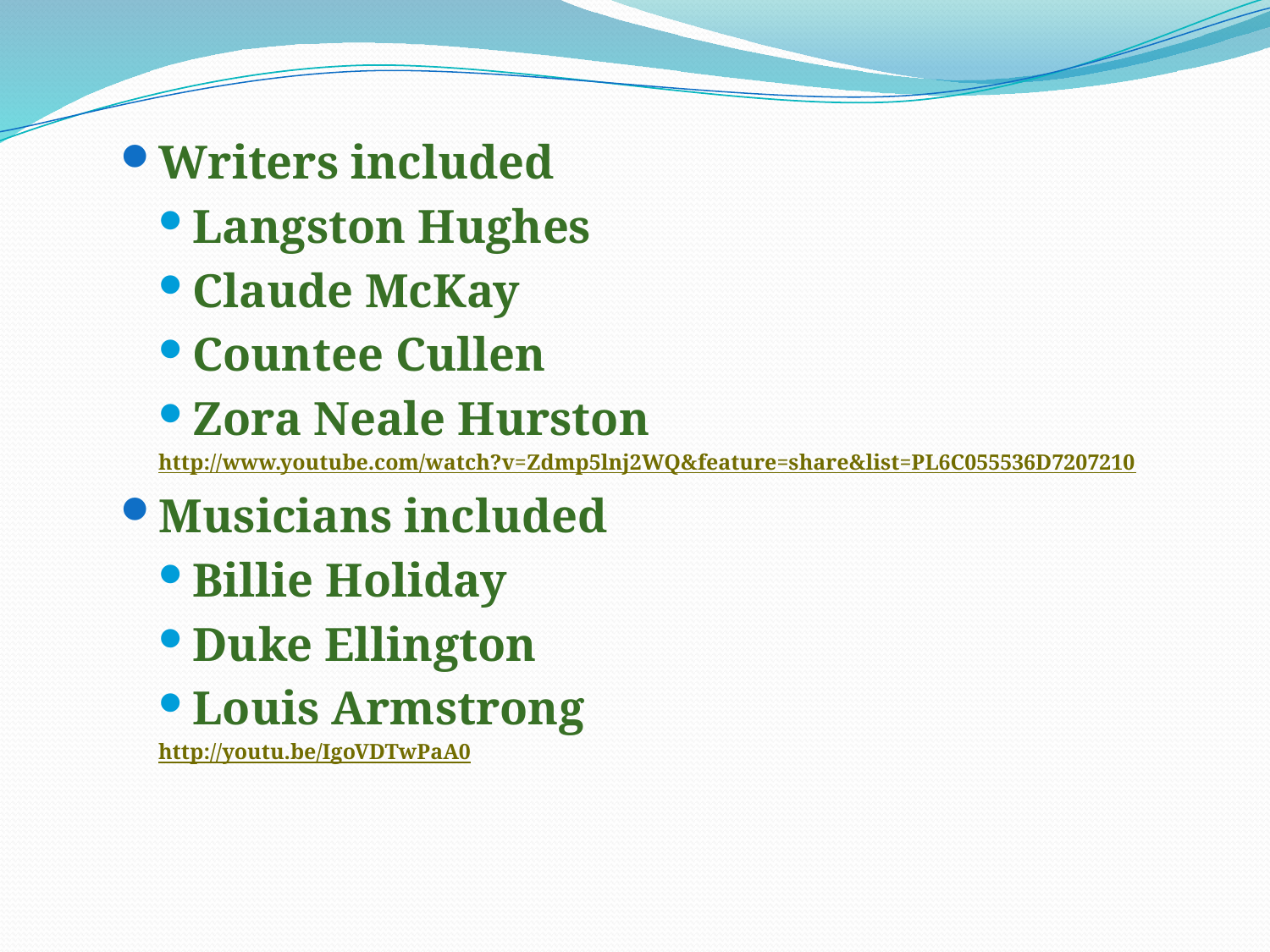

Writers included
Langston Hughes
Claude McKay
Countee Cullen
Zora Neale Hurston
http://www.youtube.com/watch?v=Zdmp5lnj2WQ&feature=share&list=PL6C055536D7207210
Musicians included
Billie Holiday
Duke Ellington
Louis Armstrong
http://youtu.be/IgoVDTwPaA0